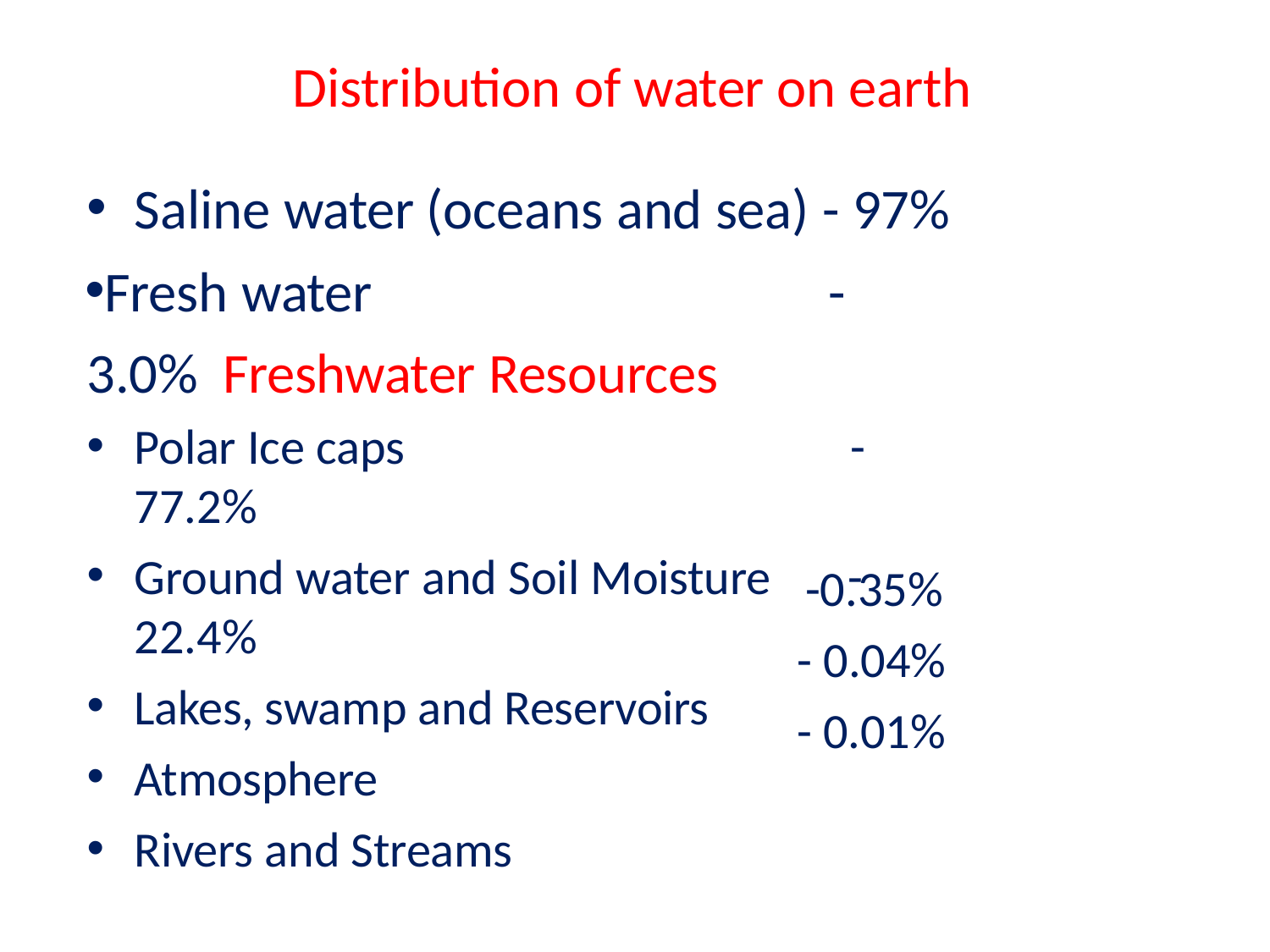

# Distribution of water on earth
Saline water (oceans and sea) - 97%
Fresh water	- 3.0%  Freshwater Resources
Polar Ice caps	- 77.2%
Ground water and Soil Moisture	-22.4%
Lakes, swamp and Reservoirs
Atmosphere
Rivers and Streams
-0.35%
- 0.04%
- 0.01%